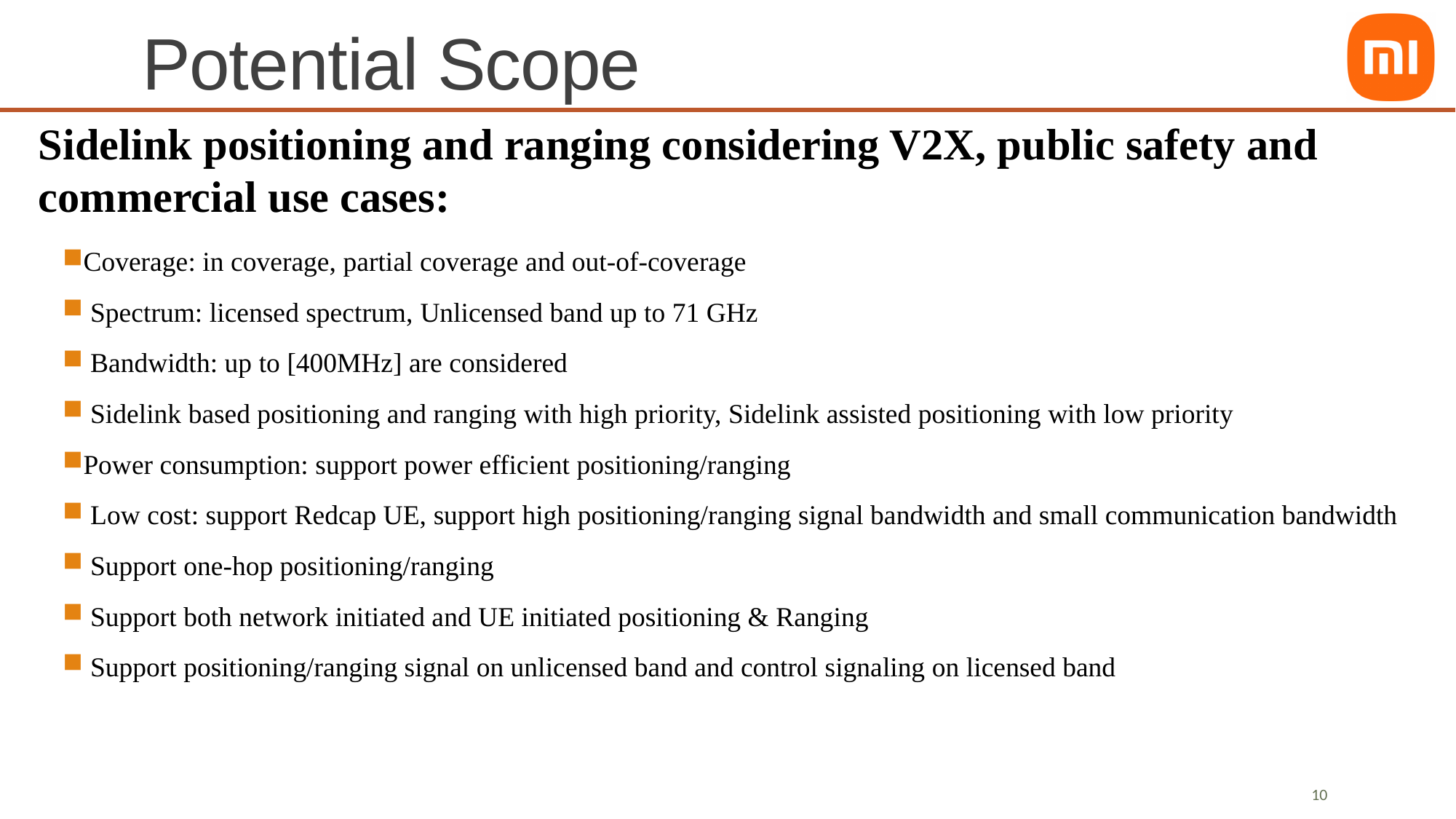

# Potential Scope
Sidelink positioning and ranging considering V2X, public safety and commercial use cases:
Coverage: in coverage, partial coverage and out-of-coverage
 Spectrum: licensed spectrum, Unlicensed band up to 71 GHz
 Bandwidth: up to [400MHz] are considered
 Sidelink based positioning and ranging with high priority, Sidelink assisted positioning with low priority
Power consumption: support power efficient positioning/ranging
 Low cost: support Redcap UE, support high positioning/ranging signal bandwidth and small communication bandwidth
 Support one-hop positioning/ranging
 Support both network initiated and UE initiated positioning & Ranging
 Support positioning/ranging signal on unlicensed band and control signaling on licensed band